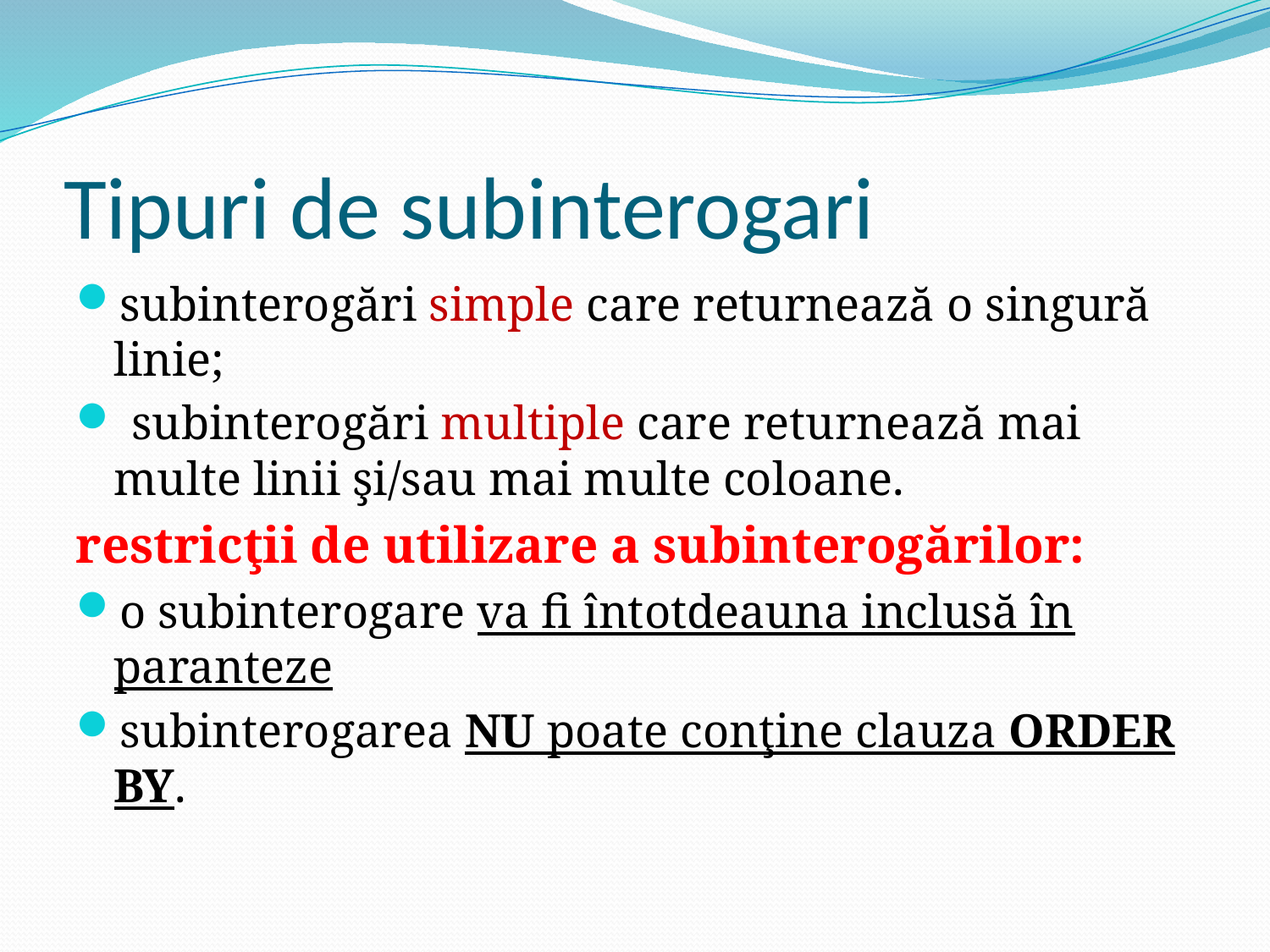

# Tipuri de subinterogari
subinterogări simple care returnează o singură linie;
 subinterogări multiple care returnează mai multe linii şi/sau mai multe coloane.
restricţii de utilizare a subinterogărilor:
o subinterogare va fi întotdeauna inclusă în paranteze
subinterogarea NU poate conţine clauza ORDER BY.